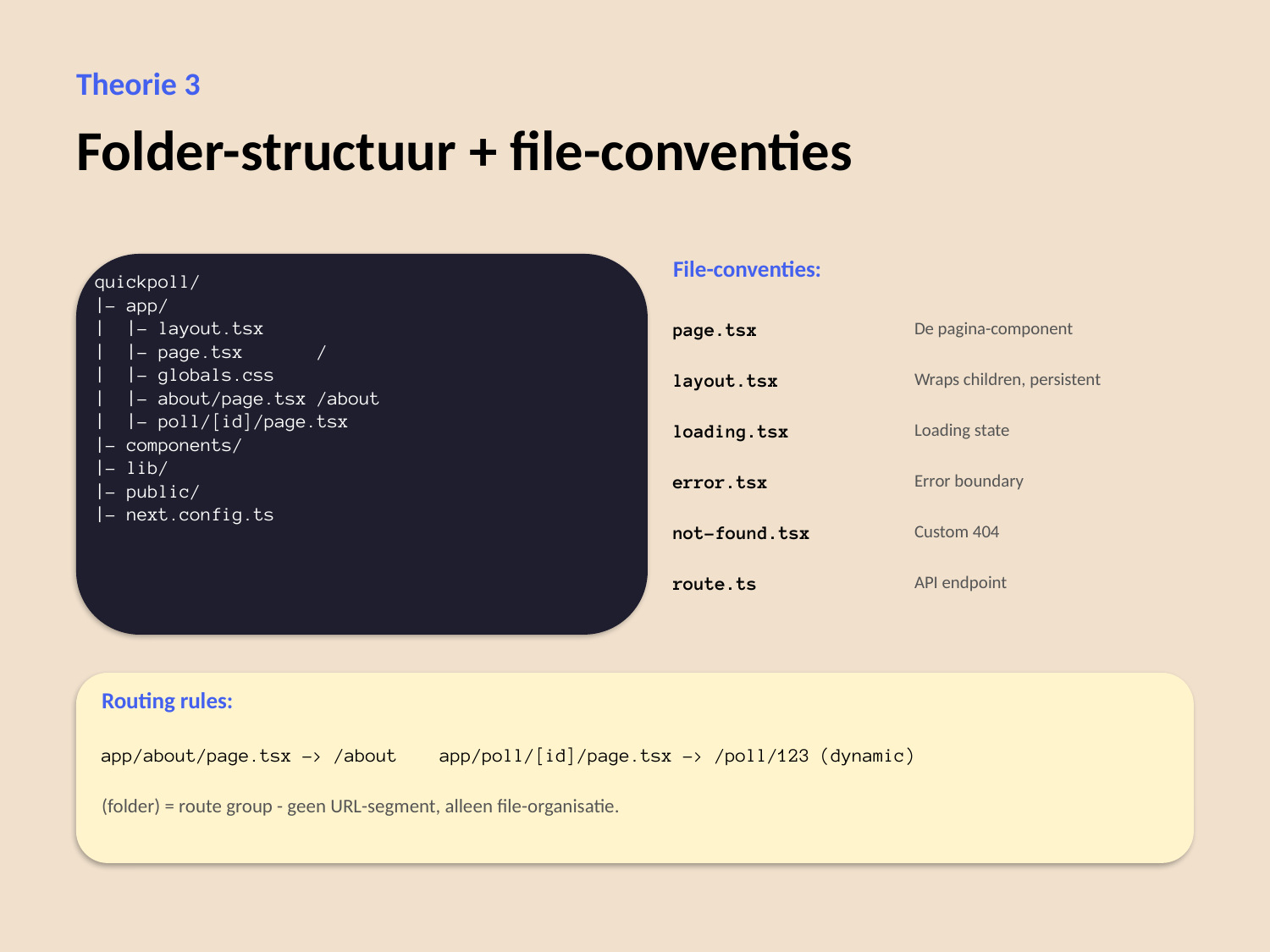

Theorie 3
Folder-structuur + file-conventies

File-conventies:
quickpoll/
|- app/
|  |- layout.tsx
|  |- page.tsx       /
|  |- globals.css
|  |- about/page.tsx /about
|  |- poll/[id]/page.tsx
|- components/
|- lib/
|- public/
|- next.config.ts
page.tsx
De pagina-component
layout.tsx
Wraps children, persistent
loading.tsx
Loading state
error.tsx
Error boundary
not-found.tsx
Custom 404
route.ts
API endpoint

Routing rules:
app/about/page.tsx -> /about    app/poll/[id]/page.tsx -> /poll/123 (dynamic)
(folder) = route group - geen URL-segment, alleen file-organisatie.